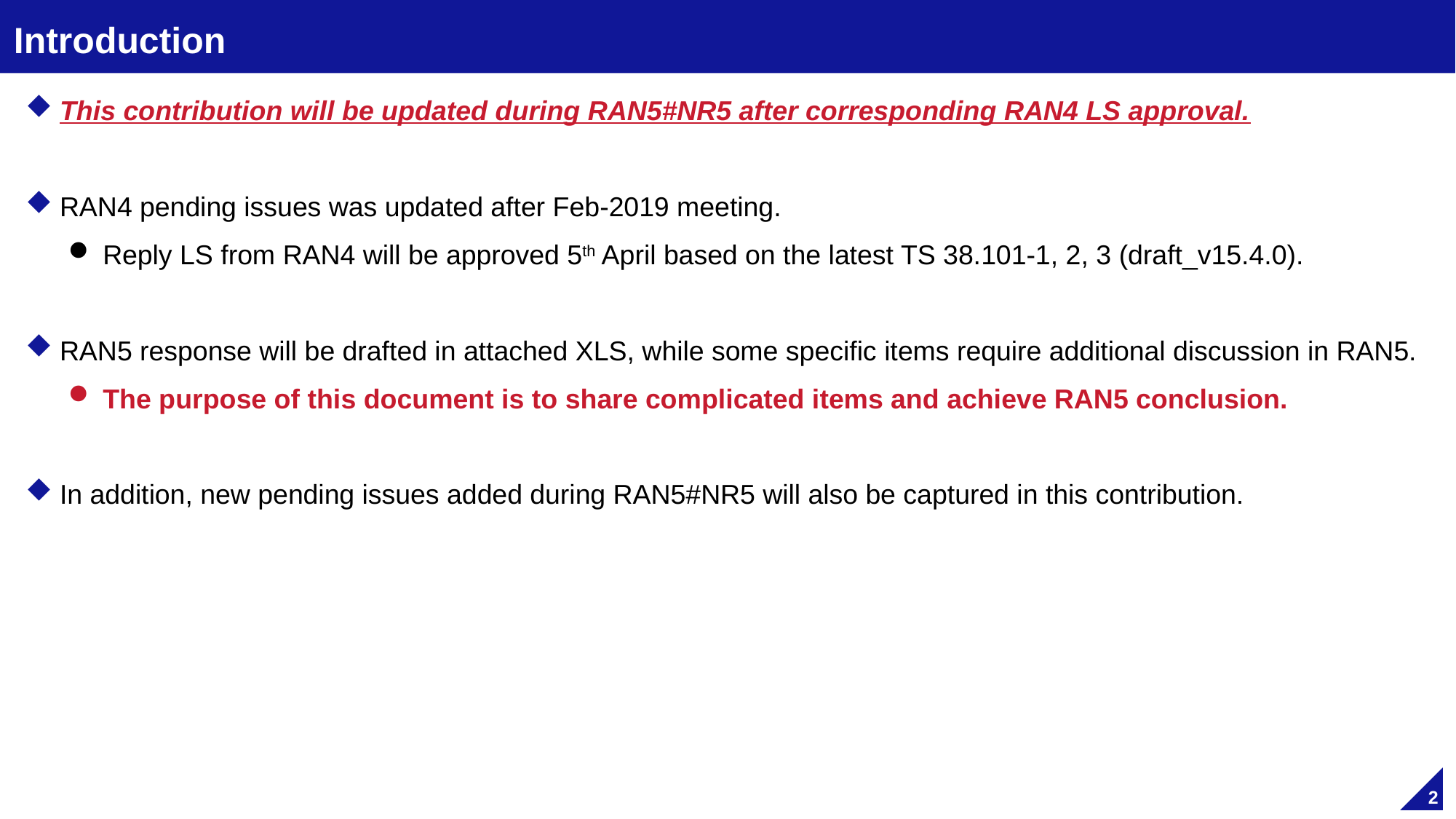

# Introduction
This contribution will be updated during RAN5#NR5 after corresponding RAN4 LS approval.

RAN4 pending issues was updated after Feb-2019 meeting.
Reply LS from RAN4 will be approved 5th April based on the latest TS 38.101-1, 2, 3 (draft_v15.4.0).

RAN5 response will be drafted in attached XLS, while some specific items require additional discussion in RAN5.
The purpose of this document is to share complicated items and achieve RAN5 conclusion.

In addition, new pending issues added during RAN5#NR5 will also be captured in this contribution.

2